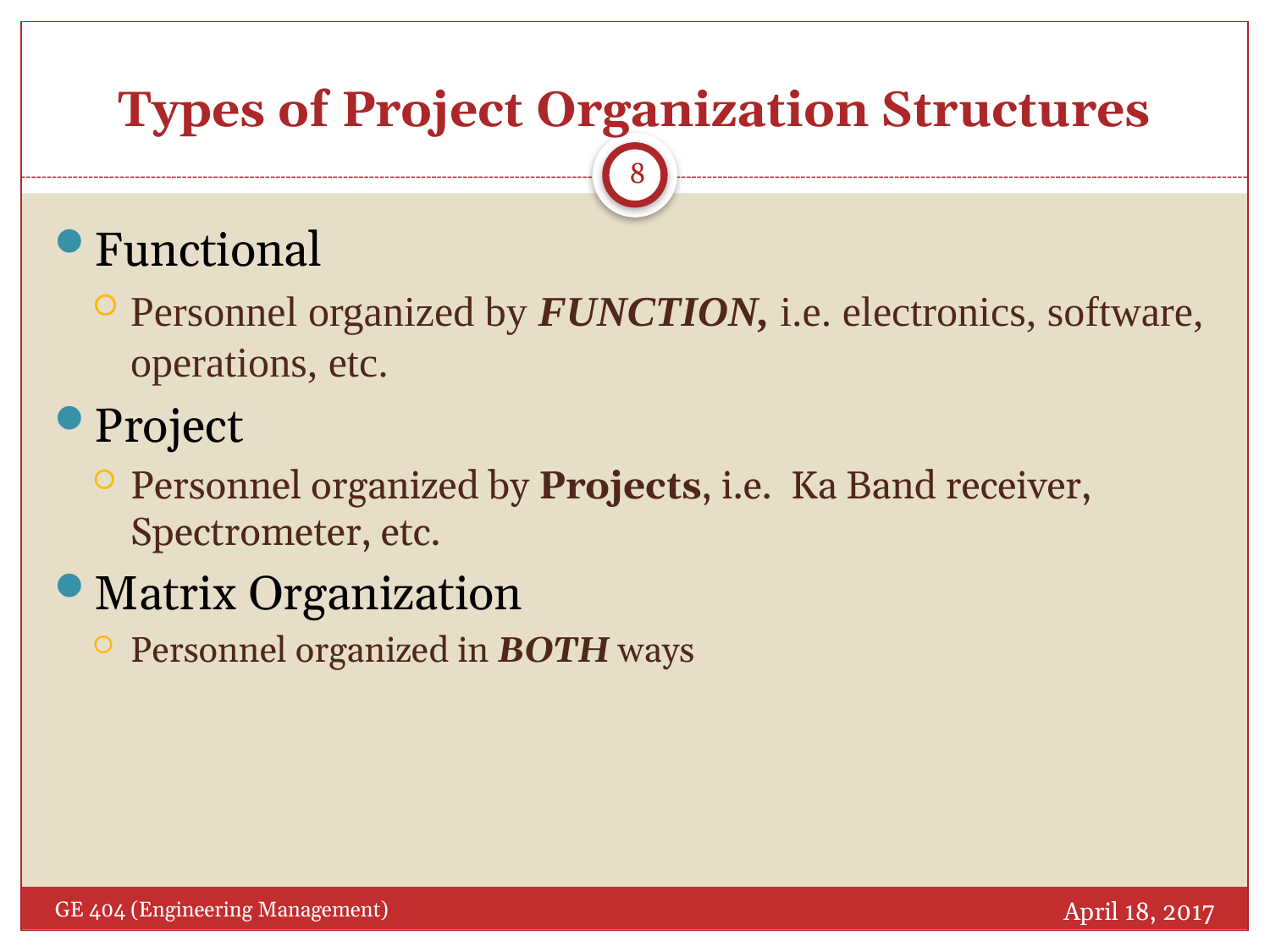

# Types of Project Organization Structures
8
Functional
Personnel organized by FUNCTION, i.e. electronics, software, operations, etc.
Project
Personnel organized by Projects, i.e.  Ka Band receiver, Spectrometer, etc.
Matrix Organization
Personnel organized in BOTH ways

April 18, 2017
GE 404 (Engineering Management)